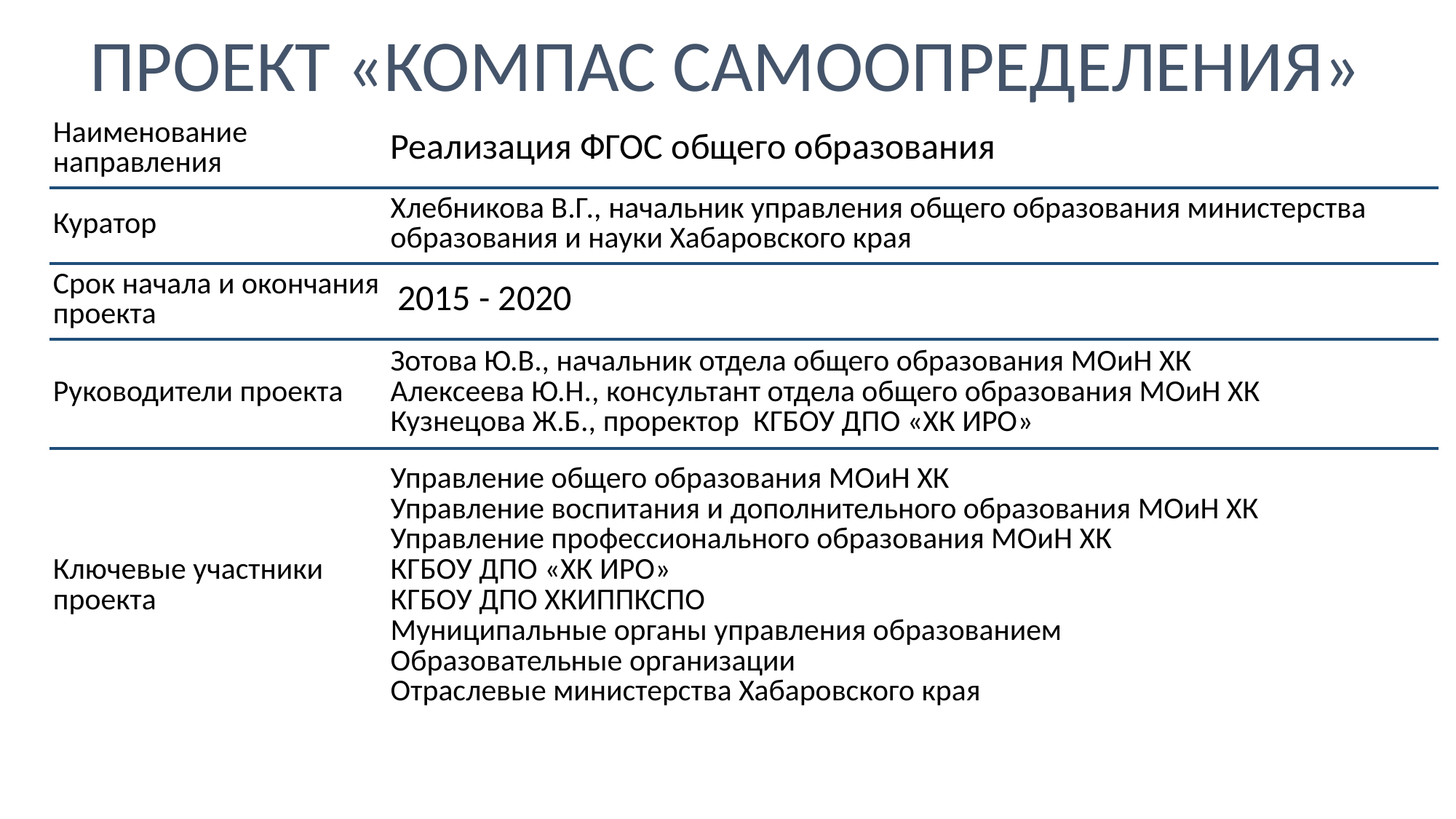

# ПРОЕКТ «КОМПАС САМООПРЕДЕЛЕНИЯ»
|  |  |
| --- | --- |
| Наименование направления | Реализация ФГОС общего образования |
| Куратор | Хлебникова В.Г., начальник управления общего образования министерства образования и науки Хабаровского края |
| Срок начала и окончания проекта | 2015 - 2020 |
| Руководители проекта | Зотова Ю.В., начальник отдела общего образования МОиН ХК Алексеева Ю.Н., консультант отдела общего образования МОиН ХК Кузнецова Ж.Б., проректор КГБОУ ДПО «ХК ИРО» |
| Ключевые участники проекта | Управление общего образования МОиН ХК Управление воспитания и дополнительного образования МОиН ХК Управление профессионального образования МОиН ХК КГБОУ ДПО «ХК ИРО» КГБОУ ДПО ХКИППКСПО Муниципальные органы управления образованием Образовательные организации Отраслевые министерства Хабаровского края |